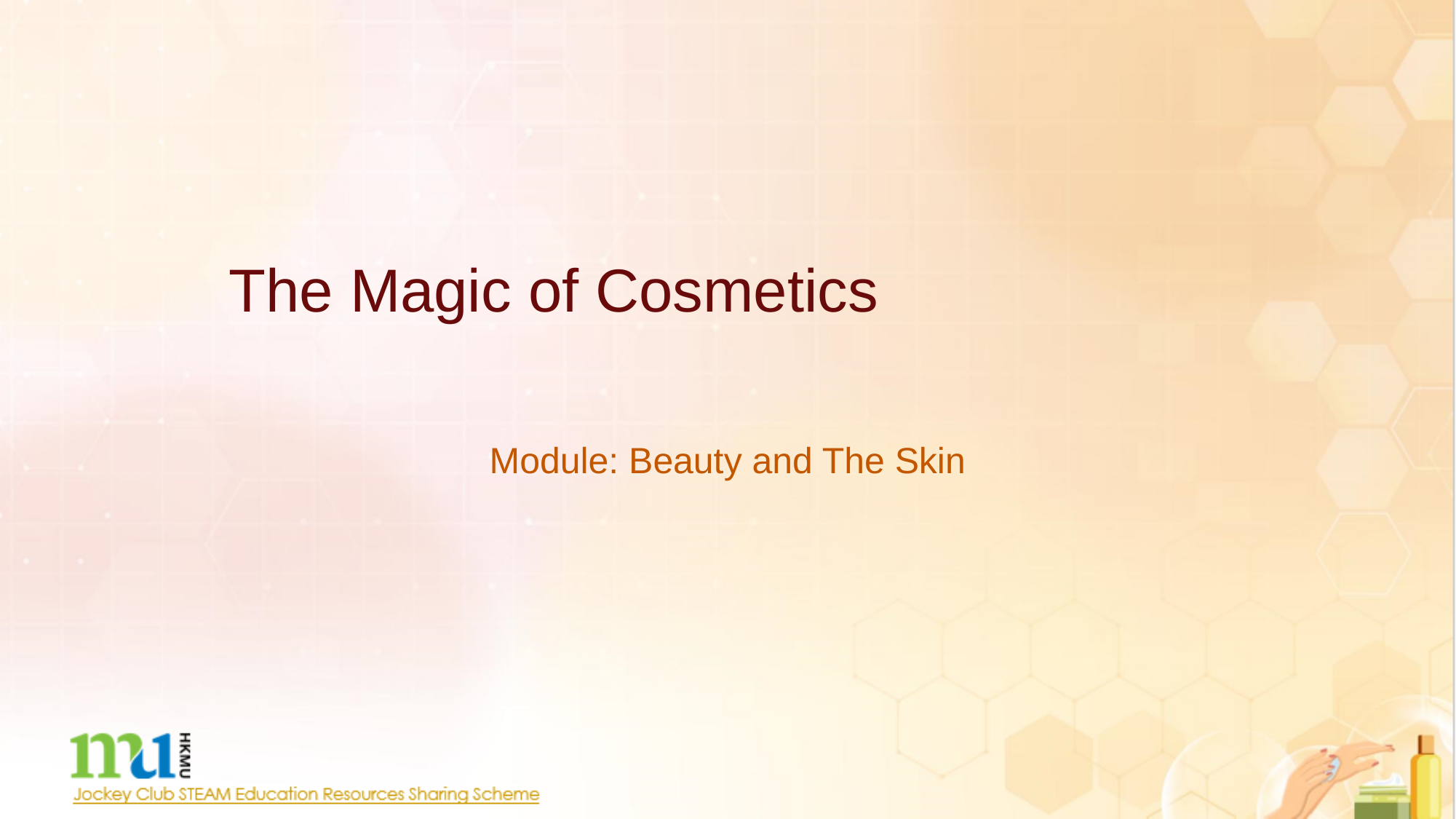

# The Magic of Cosmetics
Module: Beauty and The Skin